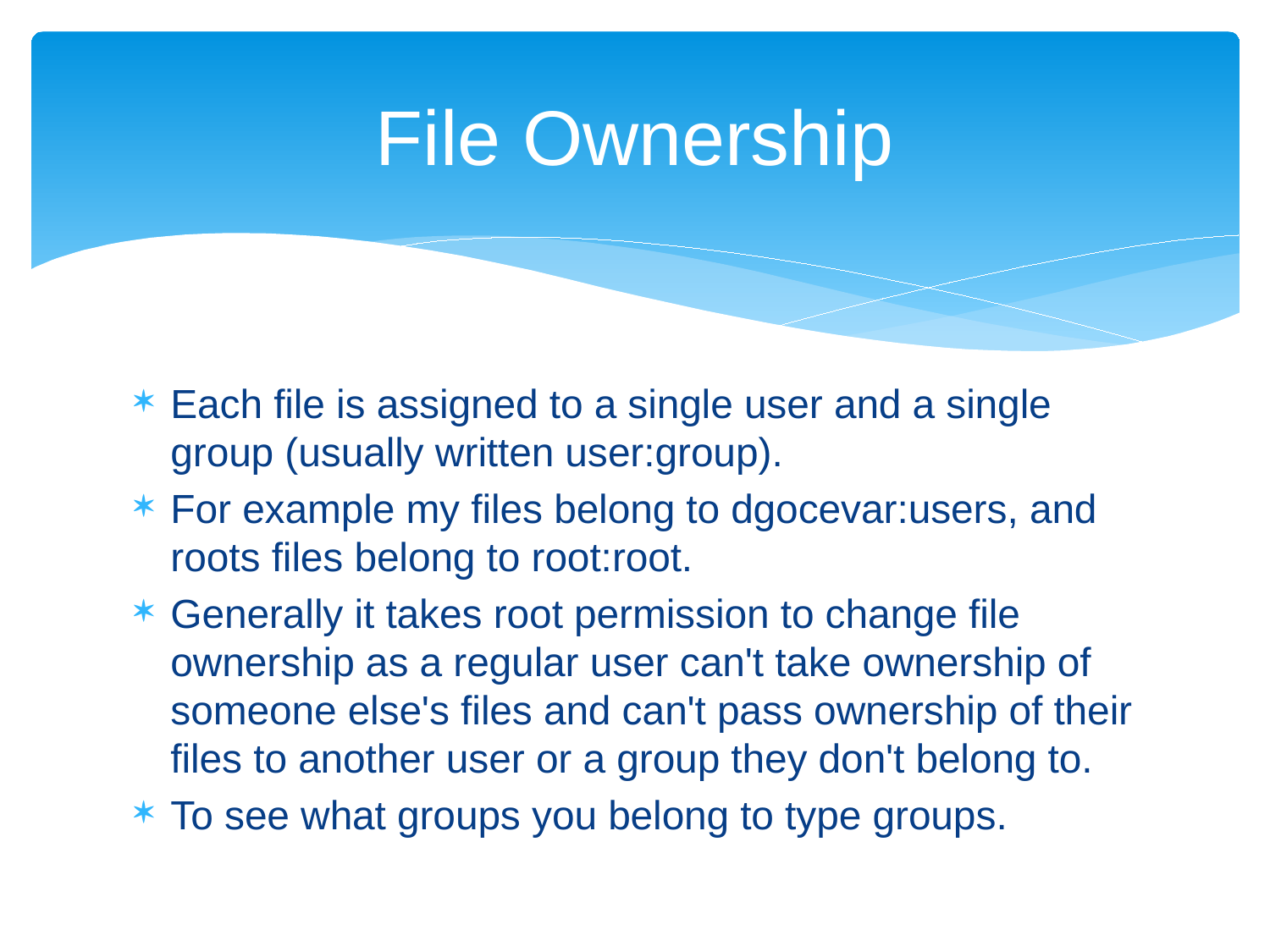

# File Ownership
Each file is assigned to a single user and a single group (usually written user:group).
For example my files belong to dgocevar:users, and roots files belong to root:root.
Generally it takes root permission to change file ownership as a regular user can't take ownership of someone else's files and can't pass ownership of their files to another user or a group they don't belong to.
To see what groups you belong to type groups.